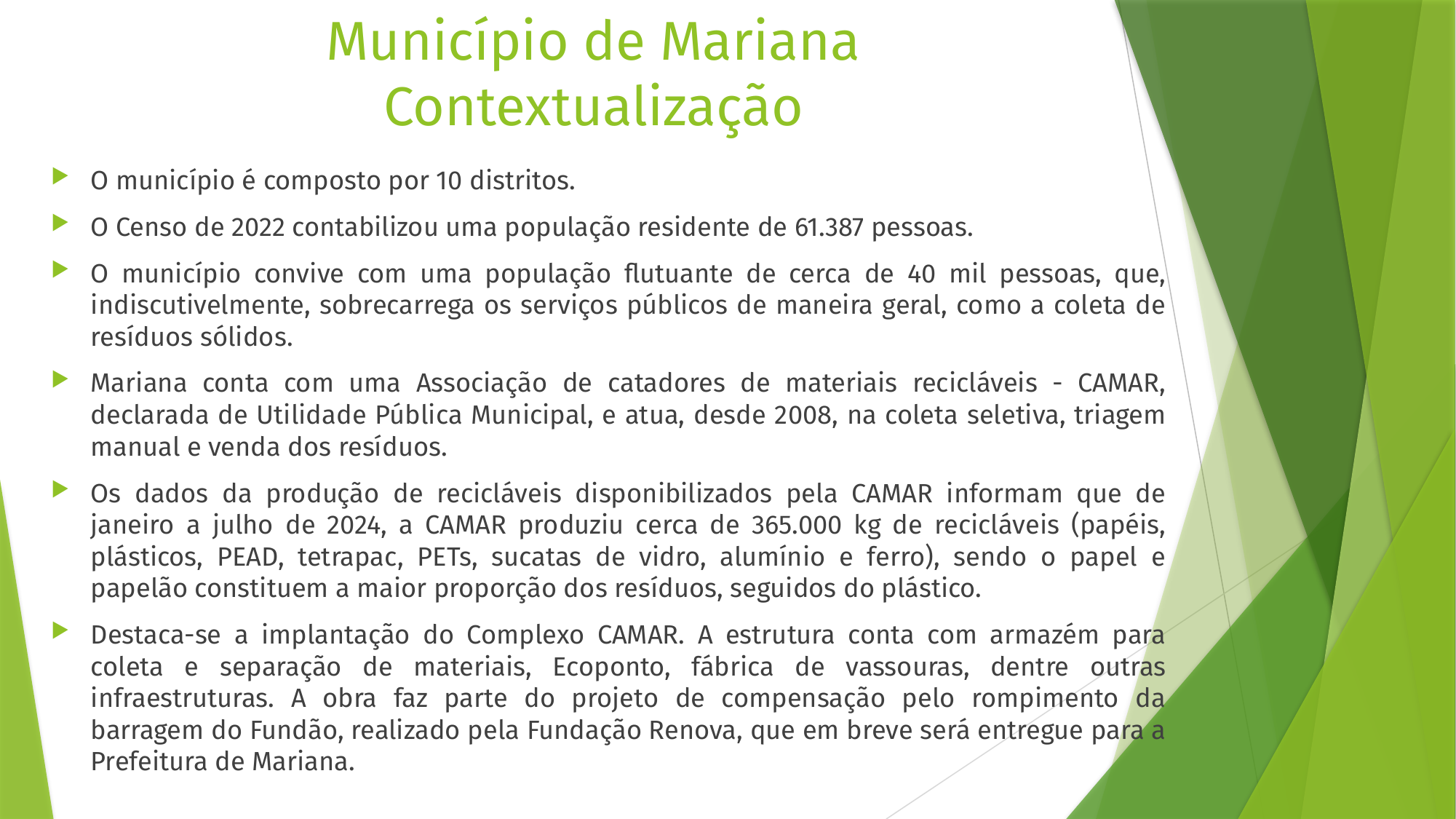

# Município de Mariana Contextualização
O município é composto por 10 distritos.
O Censo de 2022 contabilizou uma população residente de 61.387 pessoas.
O município convive com uma população flutuante de cerca de 40 mil pessoas, que, indiscutivelmente, sobrecarrega os serviços públicos de maneira geral, como a coleta de resíduos sólidos.
Mariana conta com uma Associação de catadores de materiais recicláveis - CAMAR, declarada de Utilidade Pública Municipal, e atua, desde 2008, na coleta seletiva, triagem manual e venda dos resíduos.
Os dados da produção de recicláveis disponibilizados pela CAMAR informam que de janeiro a julho de 2024, a CAMAR produziu cerca de 365.000 kg de recicláveis (papéis, plásticos, PEAD, tetrapac, PETs, sucatas de vidro, alumínio e ferro), sendo o papel e papelão constituem a maior proporção dos resíduos, seguidos do plástico.
Destaca-se a implantação do Complexo CAMAR. A estrutura conta com armazém para coleta e separação de materiais, Ecoponto, fábrica de vassouras, dentre outras infraestruturas. A obra faz parte do projeto de compensação pelo rompimento da barragem do Fundão, realizado pela Fundação Renova, que em breve será entregue para a Prefeitura de Mariana.